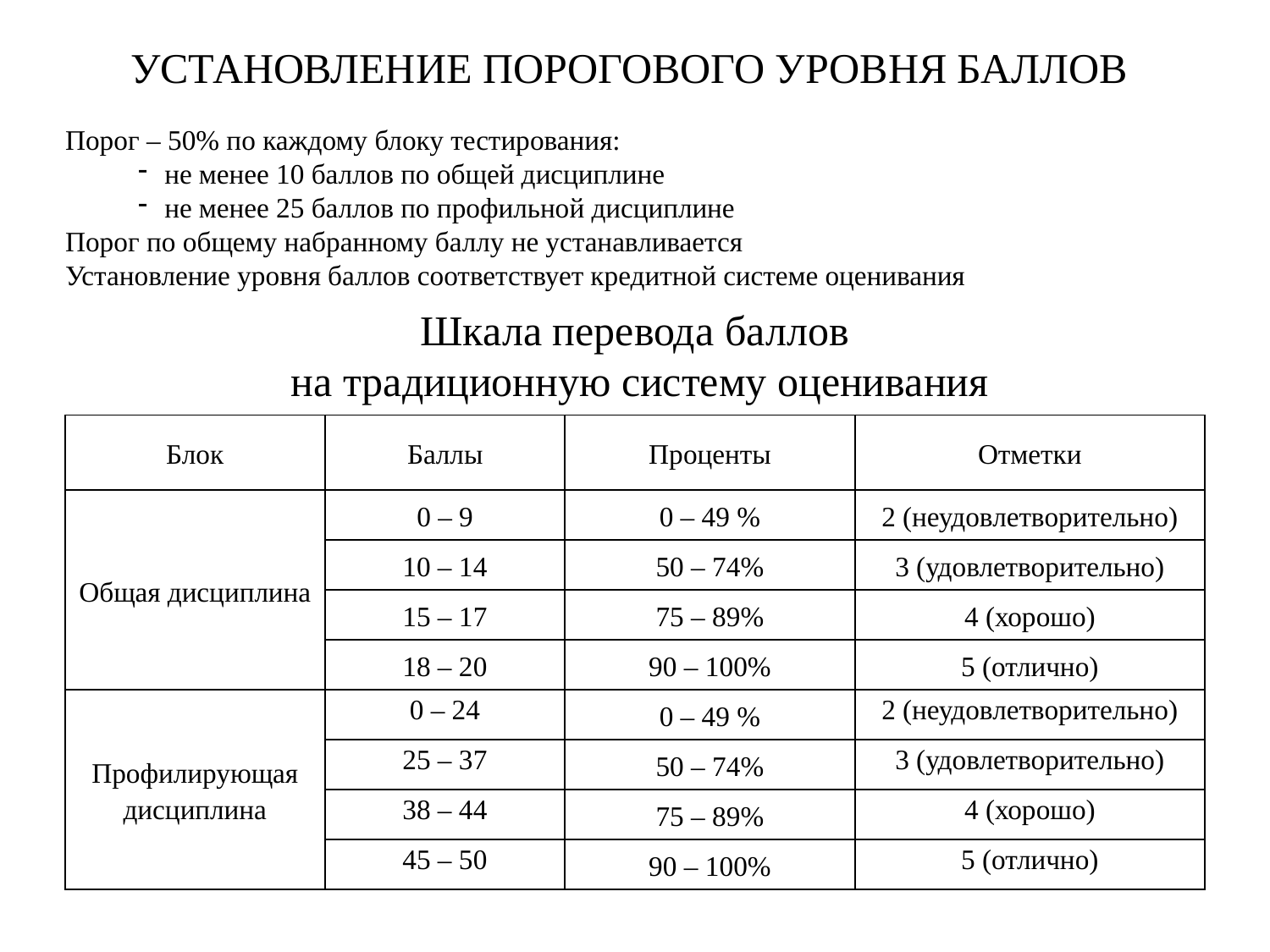

Установление порогового уровня баллов
Порог – 50% по каждому блоку тестирования:
не менее 10 баллов по общей дисциплине
не менее 25 баллов по профильной дисциплине
Порог по общему набранному баллу не устанавливается
Установление уровня баллов соответствует кредитной системе оценивания
# Шкала перевода баллов на традиционную систему оценивания
| Блок | Баллы | Проценты | Отметки |
| --- | --- | --- | --- |
| Общая дисциплина | 0 – 9 | 0 – 49 % | 2 (неудовлетворительно) |
|  | 10 – 14 | 50 – 74% | 3 (удовлетворительно) |
|  | 15 – 17 | 75 – 89% | 4 (хорошо) |
|  | 18 – 20 | 90 – 100% | 5 (отлично) |
| Профилирующая дисциплина | 0 – 24 | 0 – 49 % | 2 (неудовлетворительно) |
|  | 25 – 37 | 50 – 74% | 3 (удовлетворительно) |
|  | 38 – 44 | 75 – 89% | 4 (хорошо) |
|  | 45 – 50 | 90 – 100% | 5 (отлично) |